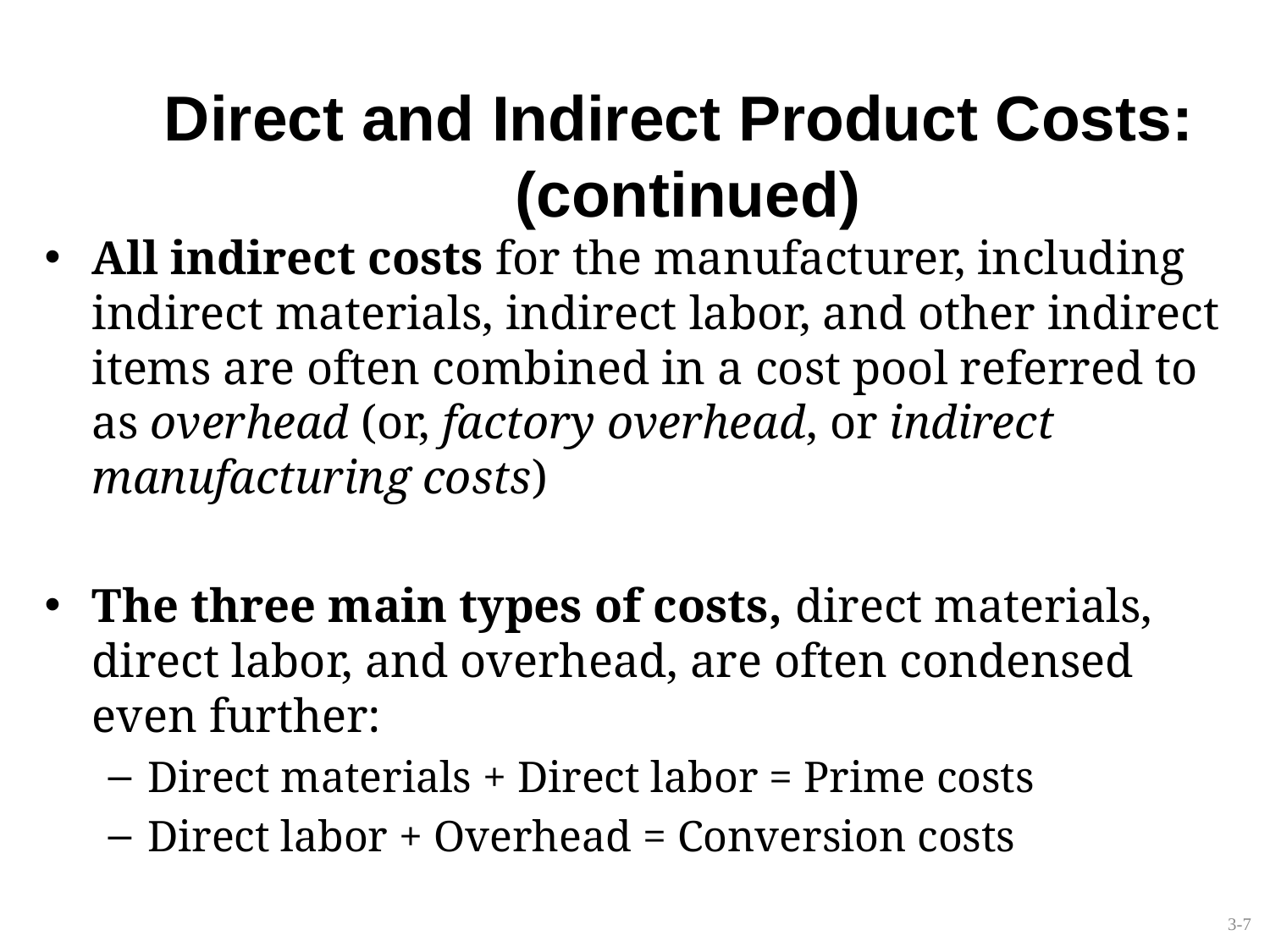

# Direct and Indirect Product Costs: (continued)
All indirect costs for the manufacturer, including indirect materials, indirect labor, and other indirect items are often combined in a cost pool referred to as overhead (or, factory overhead, or indirect manufacturing costs)

The three main types of costs, direct materials, direct labor, and overhead, are often condensed even further:
Direct materials + Direct labor = Prime costs
Direct labor + Overhead = Conversion costs
3-7